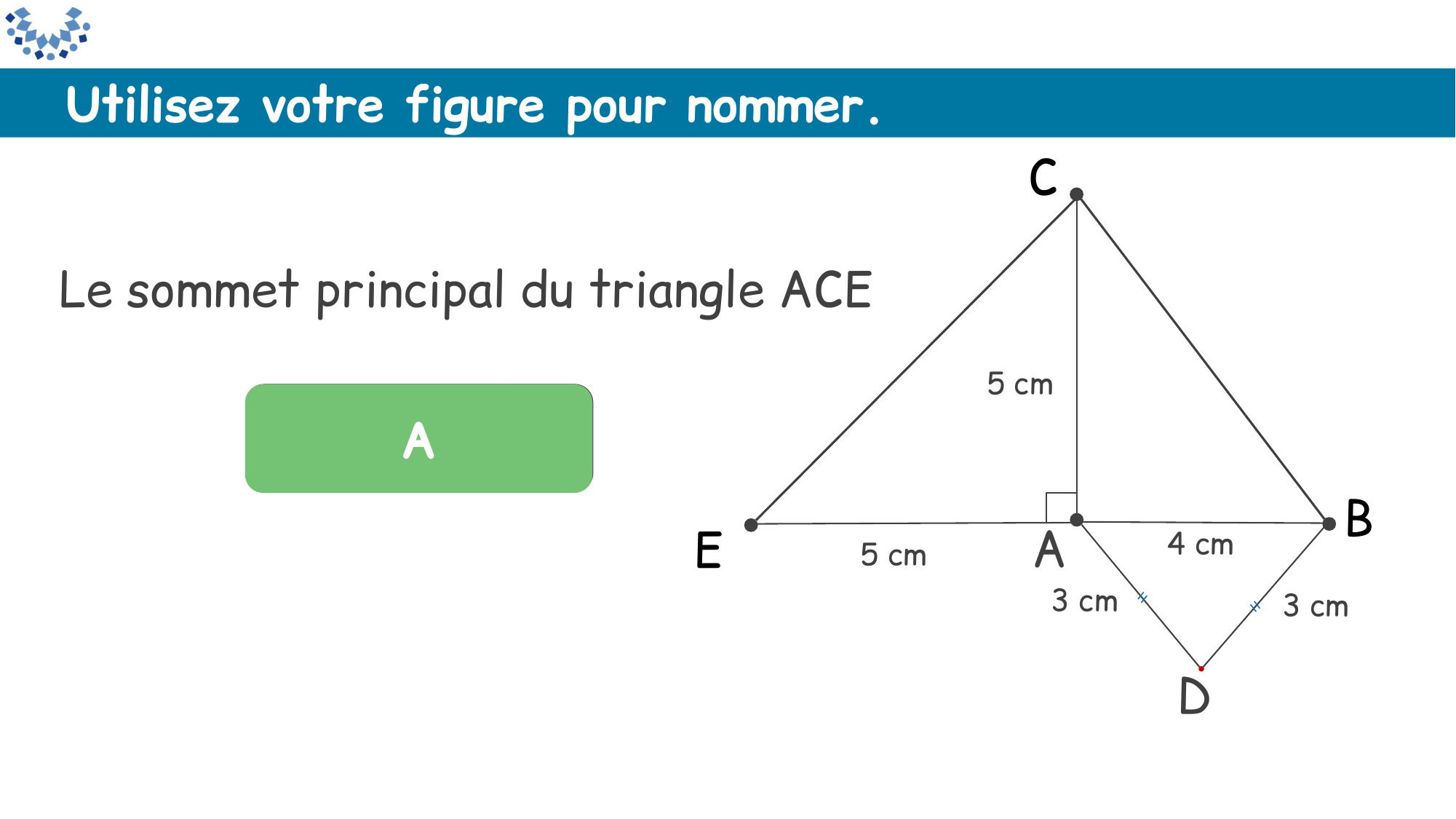

Utilisez votre figure pour nommer.
C

5 cm
B
A

4 cm
3 cm
3 cm
D

E

5 cm
Le sommet principal du triangle ACE
A

_________